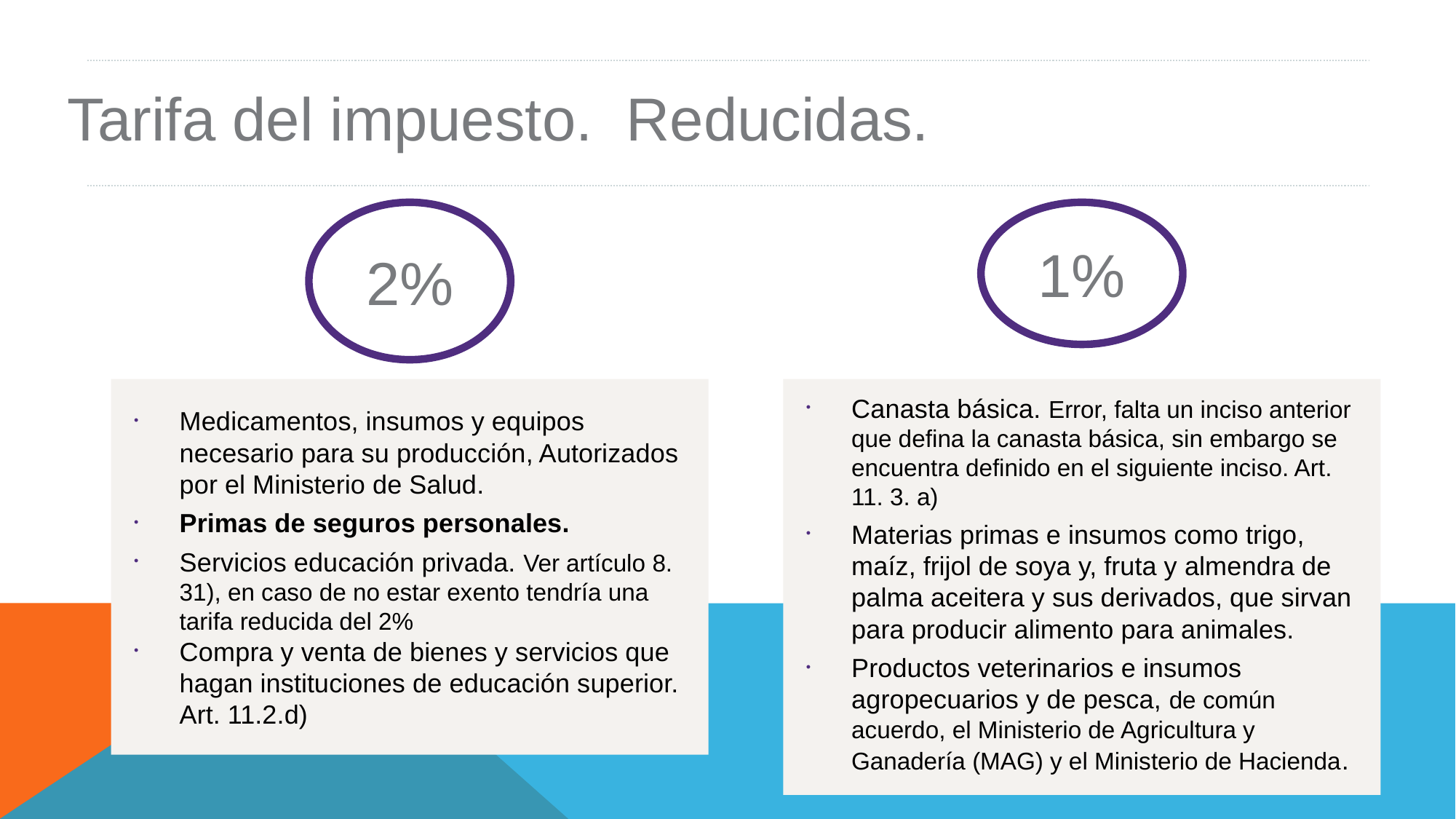

Tarifa del impuesto.  Reducidas.
1%
2%
Canasta básica. Error, falta un inciso anterior que defina la canasta básica, sin embargo se encuentra definido en el siguiente inciso. Art. 11. 3. a)

Materias primas e insumos como trigo, maíz, frijol de soya y, fruta y almendra de palma aceitera y sus derivados, que sirvan para producir alimento para animales.

Productos veterinarios e insumos agropecuarios y de pesca, de común acuerdo, el Ministerio de Agricultura y Ganadería (MAG) y el Ministerio de Hacienda.

Medicamentos, insumos y equipos necesario para su producción, Autorizados por el Ministerio de Salud.

Primas de seguros personales.

Servicios educación privada. Ver artículo 8. 31), en caso de no estar exento tendría una tarifa reducida del 2%
Compra y venta de bienes y servicios que hagan instituciones de educación superior. Art. 11.2.d)